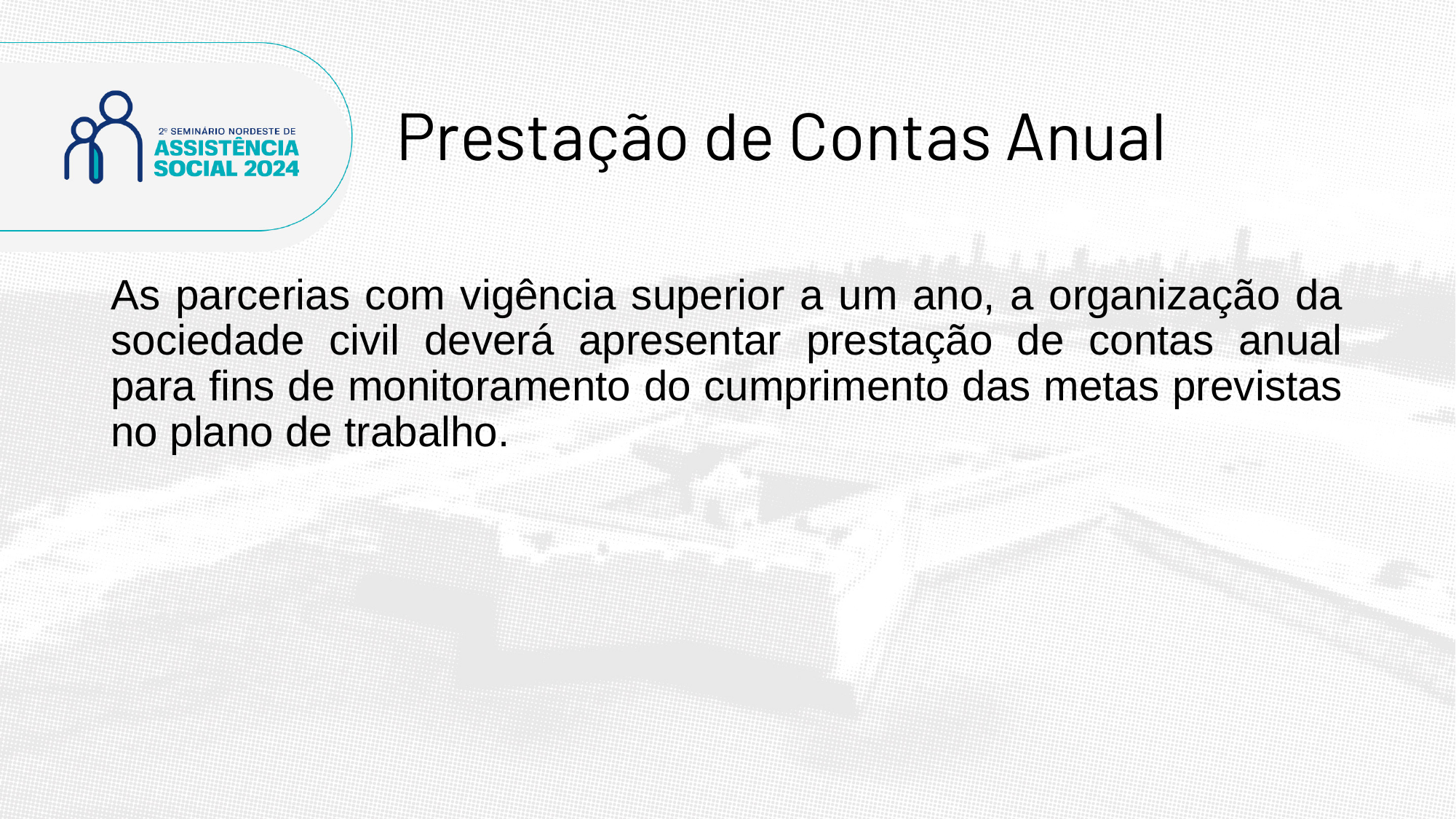

# Prestação de Contas Anual
As parcerias com vigência superior a um ano, a organização da sociedade civil deverá apresentar prestação de contas anual para fins de monitoramento do cumprimento das metas previstas no plano de trabalho.